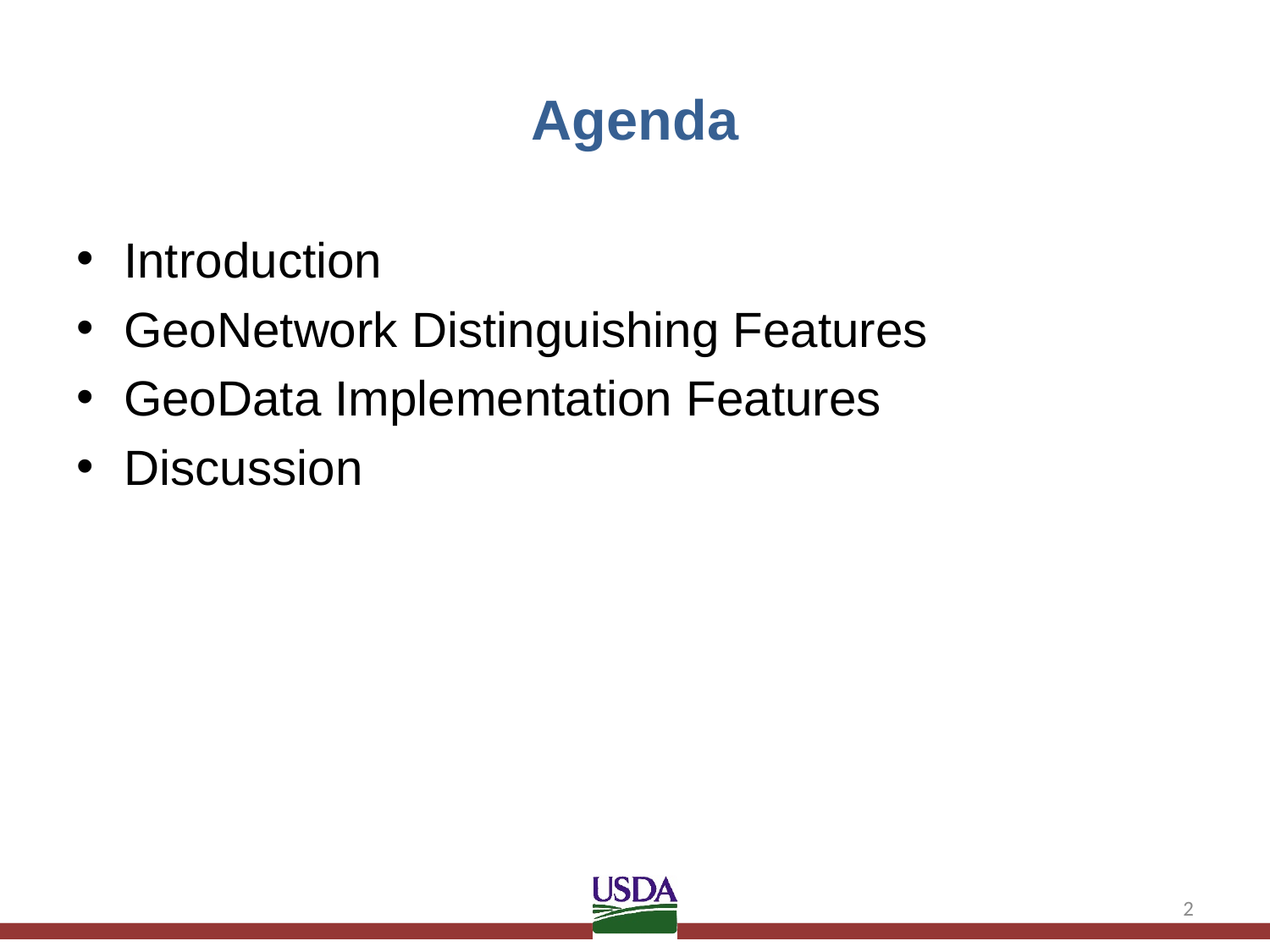

# Agenda
Introduction
GeoNetwork Distinguishing Features
GeoData Implementation Features
Discussion

2